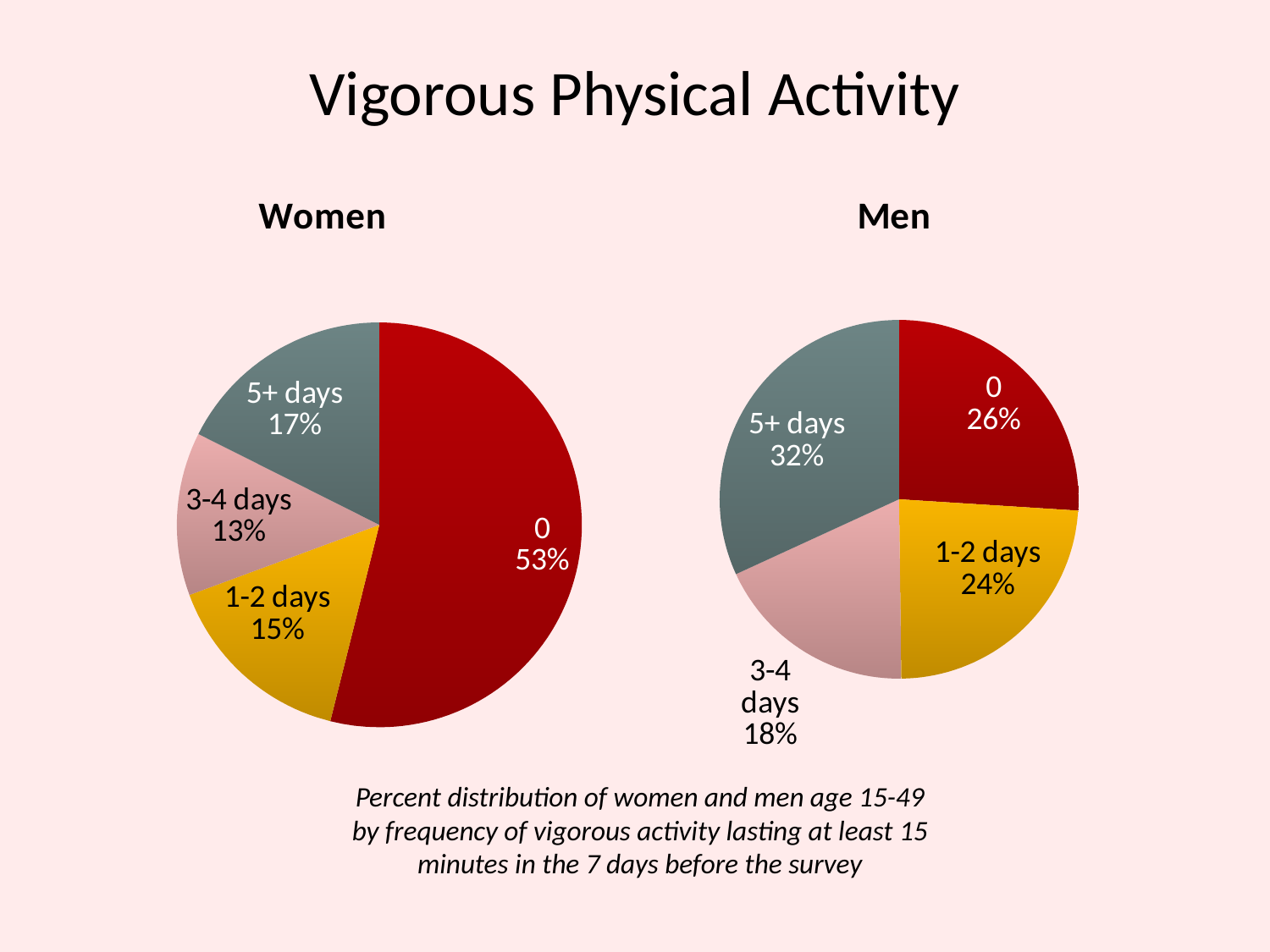

# Vigorous Physical Activity

### Chart:

| Category | Women | Women |
|---|---|---|
| 0 | 53.3 | 53.3 |
| 1-2 days | 15.3 | 15.3 |
| 3-4 days | 12.9 | 12.9 |
| 5+ days | 17.4 | 17.4 |

### Chart:

| Category | Men | Men |
|---|---|---|
| 0 | 25.8 | 25.8 |
| 1-2 days | 23.6 | 23.6 |
| 3-4 days | 18.2 | 18.2 |
| 5+ days | 31.6 | 31.6 |
Percent distribution of women and men age 15-49 by frequency of vigorous activity lasting at least 15 minutes in the 7 days before the survey